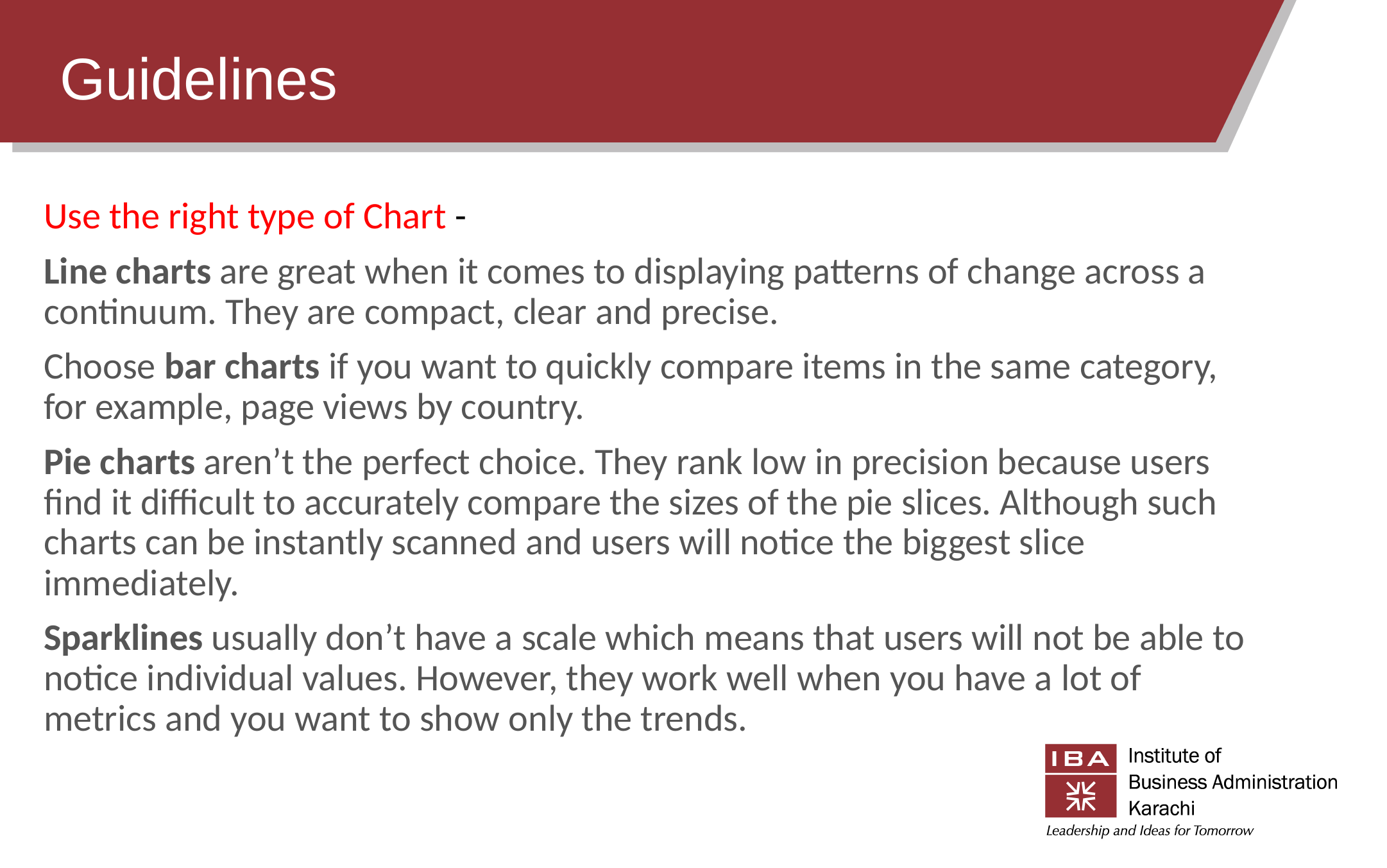

# Guidelines
Use the right type of Chart -
Line charts are great when it comes to displaying patterns of change across a continuum. They are compact, clear and precise.
Choose bar charts if you want to quickly compare items in the same category, for example, page views by country.
Pie charts aren’t the perfect choice. They rank low in precision because users find it difficult to accurately compare the sizes of the pie slices. Although such charts can be instantly scanned and users will notice the biggest slice immediately.
Sparklines usually don’t have a scale which means that users will not be able to notice individual values. However, they work well when you have a lot of metrics and you want to show only the trends.